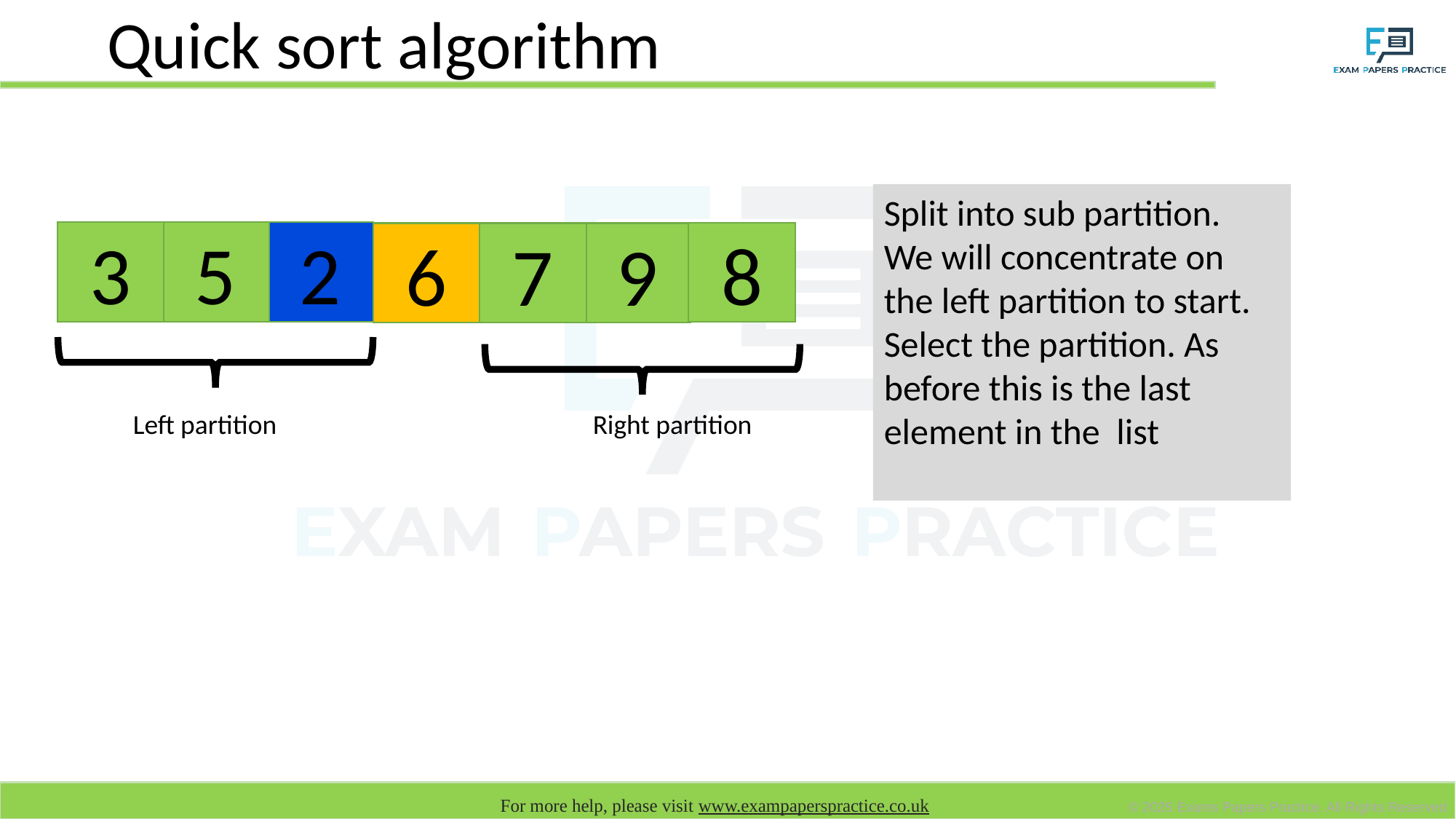

# Quick sort algorithm
Split into sub partition.
We will concentrate on the left partition to start. Select the partition. As before this is the last element in the  list

3
5
2
6
7
8
9
Left partition
Right partition